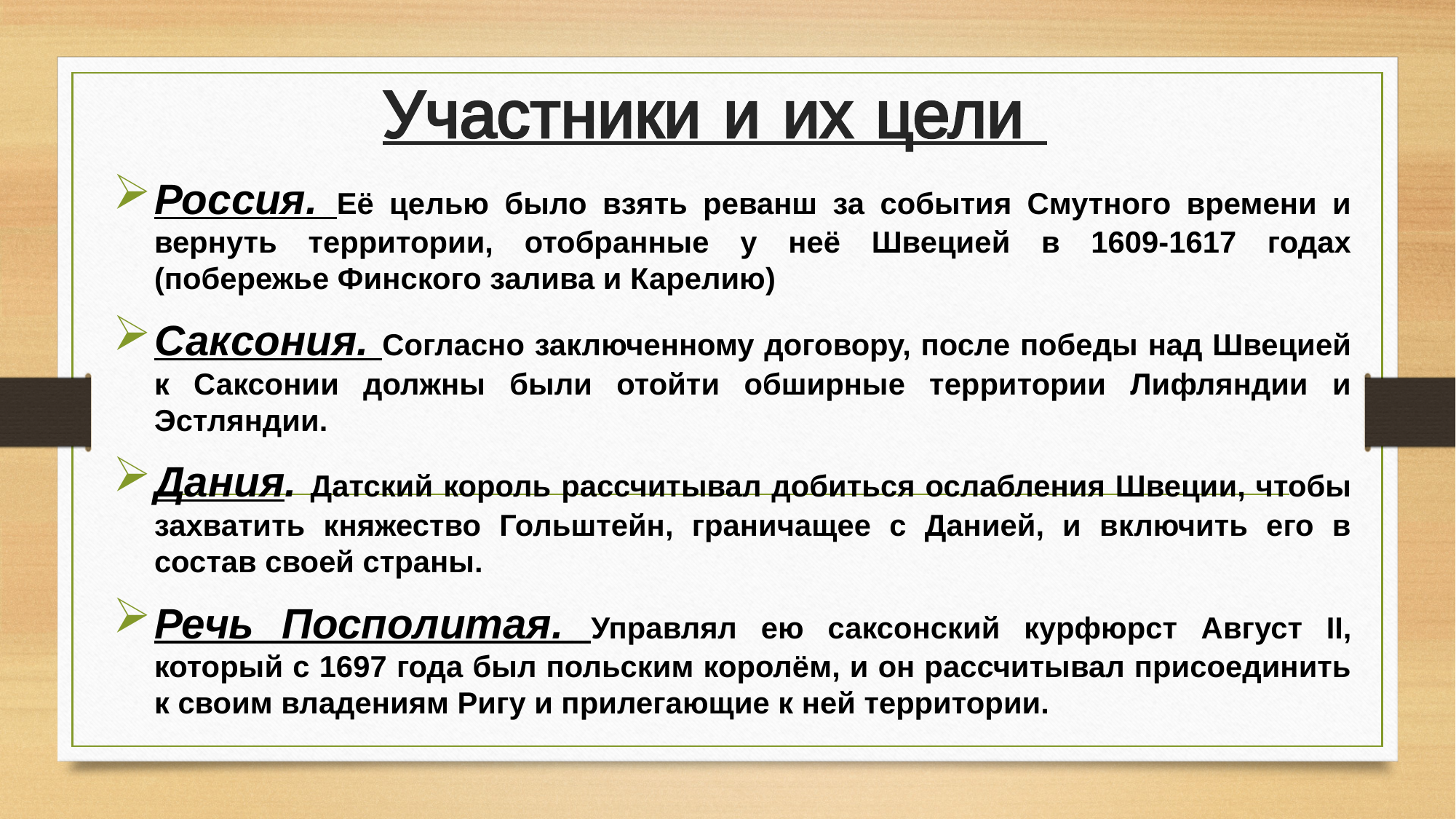

# Участники и их цели
Россия. Её целью было взять реванш за события Смутного времени и вернуть территории, отобранные у неё Швецией в 1609-1617 годах (побережье Финского залива и Карелию)
Саксония. Согласно заключенному договору, после победы над Швецией к Саксонии должны были отойти обширные территории Лифляндии и Эстляндии.
Дания. Датский король рассчитывал добиться ослабления Швеции, чтобы захватить княжество Гольштейн, граничащее с Данией, и включить его в состав своей страны.
Речь Посполитая. Управлял ею саксонский курфюрст Август II, который с 1697 года был польским королём, и он рассчитывал присоединить к своим владениям Ригу и прилегающие к ней территории.